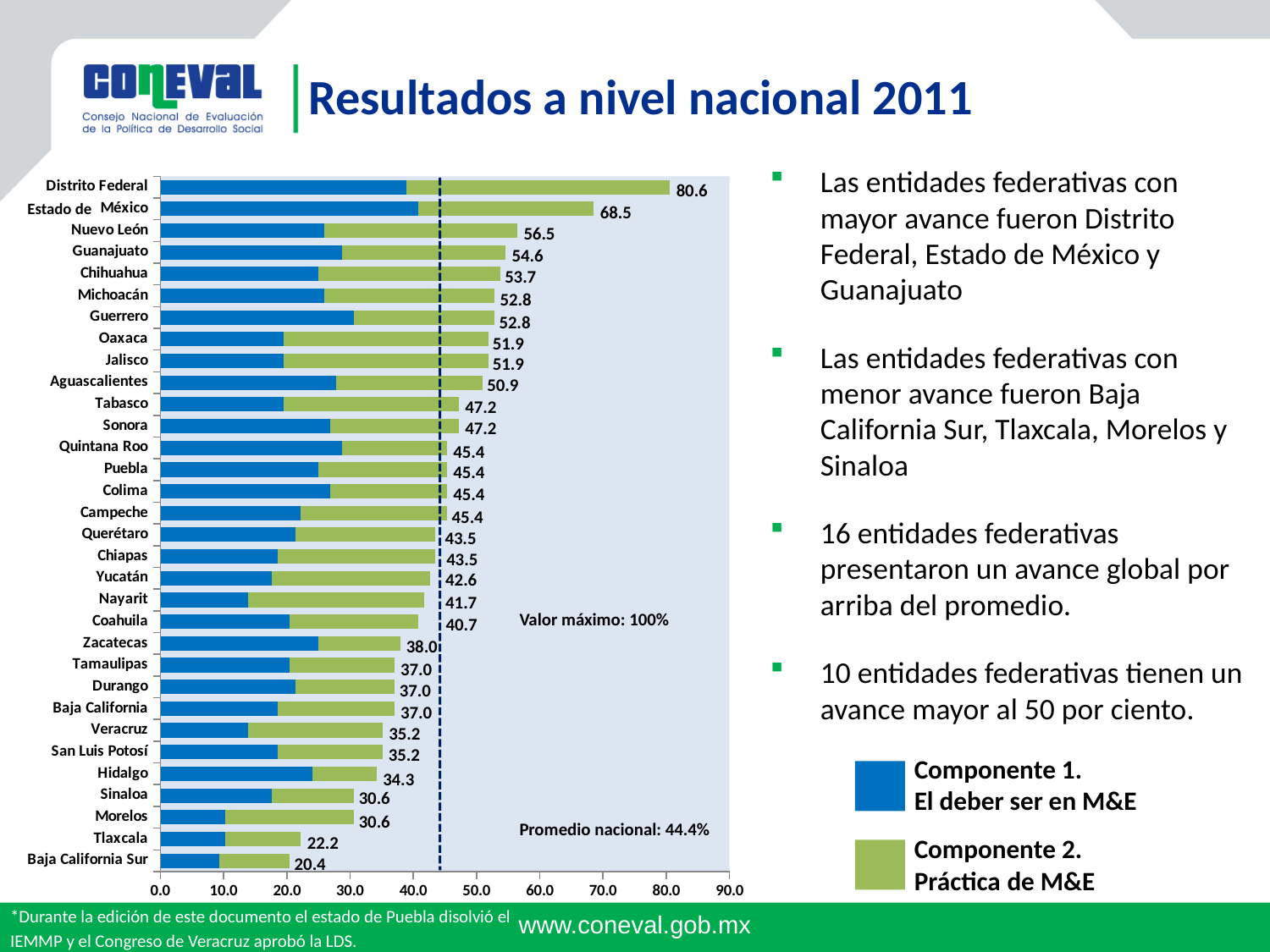

Resultados a nivel nacional 2011
Las entidades federativas con mayor avance fueron Distrito Federal, Estado de México y Guanajuato
Las entidades federativas con menor avance fueron Baja California Sur, Tlaxcala, Morelos y Sinaloa
16 entidades federativas presentaron un avance global por arriba del promedio.
10 entidades federativas tienen un avance mayor al 50 por ciento.

### Chart

| Category | Componente 1. El deber ser en M&E | Componente 2. Práctica de M&E |
|---|---|---|
| Baja California Sur | 9.25925925925926 | 11.11111111111111 |
| Tlaxcala | 10.185185185185185 | 12.037037037037036 |
| Morelos | 10.185185185185185 | 20.37037037037037 |
| Sinaloa | 17.59259259259259 | 12.962962962962962 |
| Hidalgo | 24.074074074074073 | 10.185185185185185 |
| San Luis Potosí | 18.51851851851852 | 16.666666666666664 |
| Veracruz | 13.88888888888889 | 21.296296296296298 |
| Baja California | 18.51851851851852 | 18.51851851851852 |
| Durango | 21.296296296296298 | 15.74074074074074 |
| Tamaulipas | 20.37037037037037 | 16.666666666666664 |
| Zacatecas | 25.0 | 12.962962962962962 |
| Coahuila | 20.37037037037037 | 20.37037037037037 |
| Nayarit | 13.88888888888889 | 27.77777777777778 |
| Yucatán | 17.59259259259259 | 25.0 |
| Chiapas | 18.51851851851852 | 25.0 |
| Querétaro | 21.296296296296298 | 22.22222222222222 |
| Campeche | 22.22222222222222 | 23.14814814814815 |
| Colima | 26.851851851851855 | 18.51851851851852 |
| Puebla | 25.0 | 20.37037037037037 |
| Quintana Roo | 28.703703703703702 | 16.666666666666664 |
| Sonora | 26.851851851851855 | 20.37037037037037 |
| Tabasco | 19.444444444444446 | 27.77777777777778 |
| Aguascalientes | 27.77777777777778 | 23.14814814814815 |
| Jalisco | 19.444444444444446 | 32.407407407407405 |
| Oaxaca | 19.444444444444446 | 32.407407407407405 |
| Guerrero | 30.555555555555557 | 22.22222222222222 |
| Michoacán | 25.925925925925924 | 26.851851851851855 |
| Chihuahua | 25.0 | 28.703703703703702 |
| Guanajuato | 28.703703703703702 | 25.925925925925924 |
| Nuevo León | 25.925925925925924 | 30.555555555555557 |
| México | 40.74074074074074 | 27.77777777777778 |
| Distrito Federal | 38.88888888888889 | 41.66666666666667 |
80.6
68.5
Estado de

56.5
54.6
53.7
52.8
52.8
51.9
51.9
50.9
47.2
47.2
45.4
45.4
45.4
45.4
43.5

43.5
42.6
41.7
Valor máximo: 100%

Promedio nacional: 44.4%
40.7
38.0
37.0
37.0
37.0
35.2
35.2
Componente 1.
El deber ser en M&E

Componente 2.
Práctica de M&E
34.3

30.6
30.6
22.2

20.4
*Durante la edición de este documento el estado de Puebla disolvió el IEMMP y el Congreso de Veracruz aprobó la LDS.